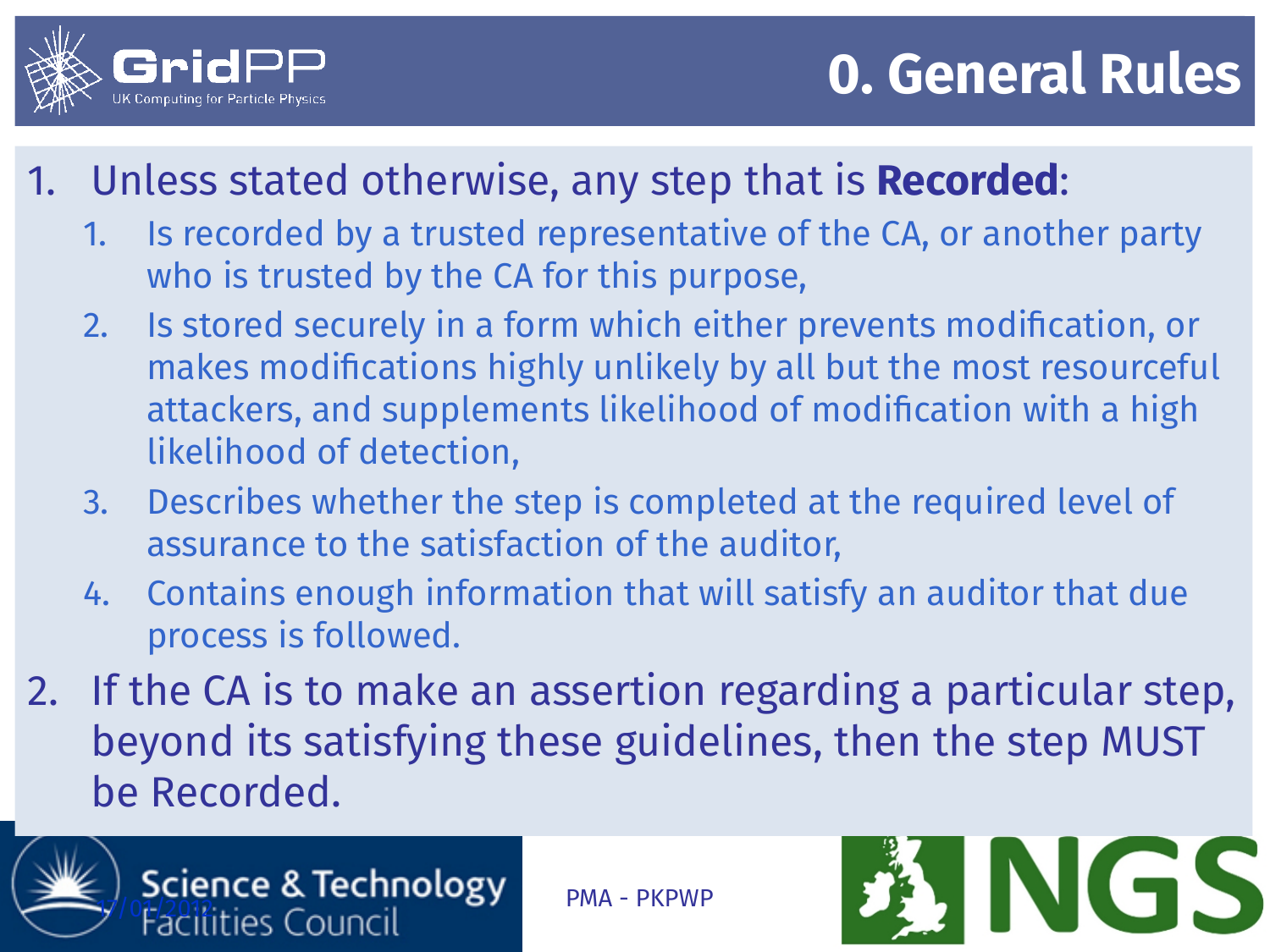

# 0. General Rules
Unless stated otherwise, any step that is Recorded:
Is recorded by a trusted representative of the CA, or another party who is trusted by the CA for this purpose,
Is stored securely in a form which either prevents modification, or makes modifications highly unlikely by all but the most resourceful attackers, and supplements likelihood of modification with a high likelihood of detection,
Describes whether the step is completed at the required level of assurance to the satisfaction of the auditor,
Contains enough information that will satisfy an auditor that due process is followed.
If the CA is to make an assertion regarding a particular step, beyond its satisfying these guidelines, then the step MUST be Recorded.
PMA - PKPWP
17/01/2012
6